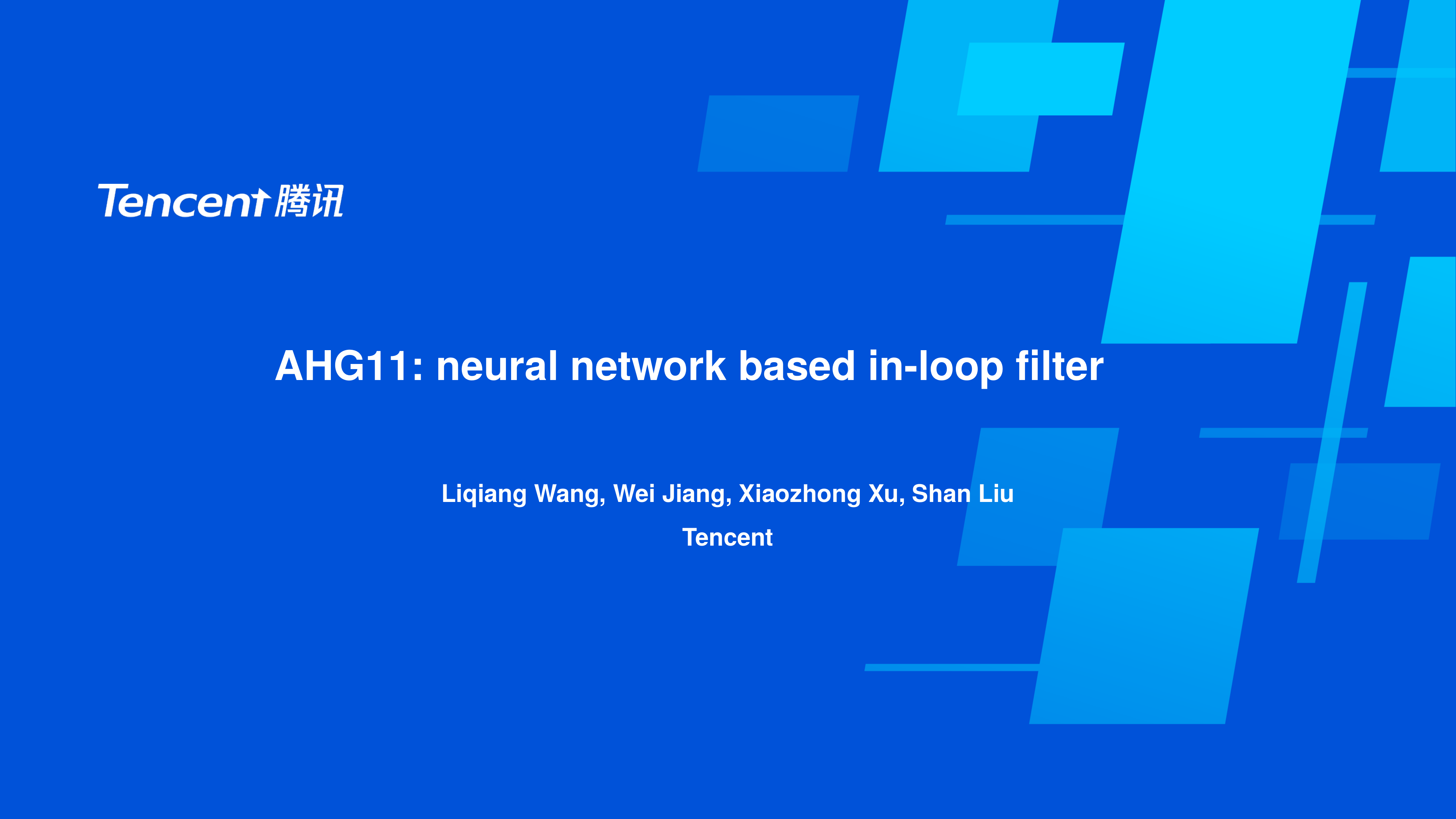

# AHG11: neural network based in-loop filter
Liqiang Wang, Wei Jiang, Xiaozhong Xu, Shan Liu
Tencent